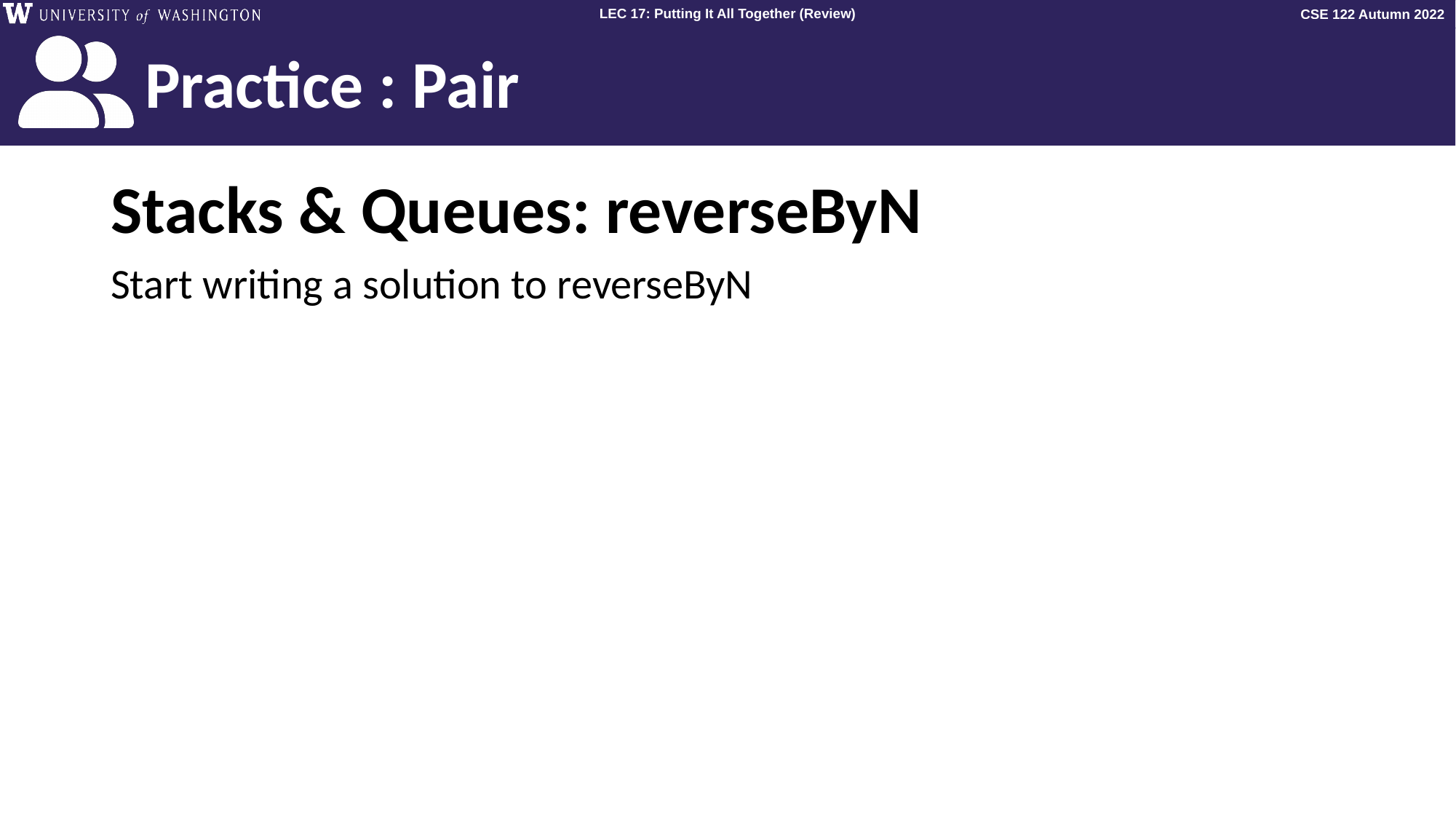

# Stacks & Queues: reverseByN
Start writing a solution to reverseByN